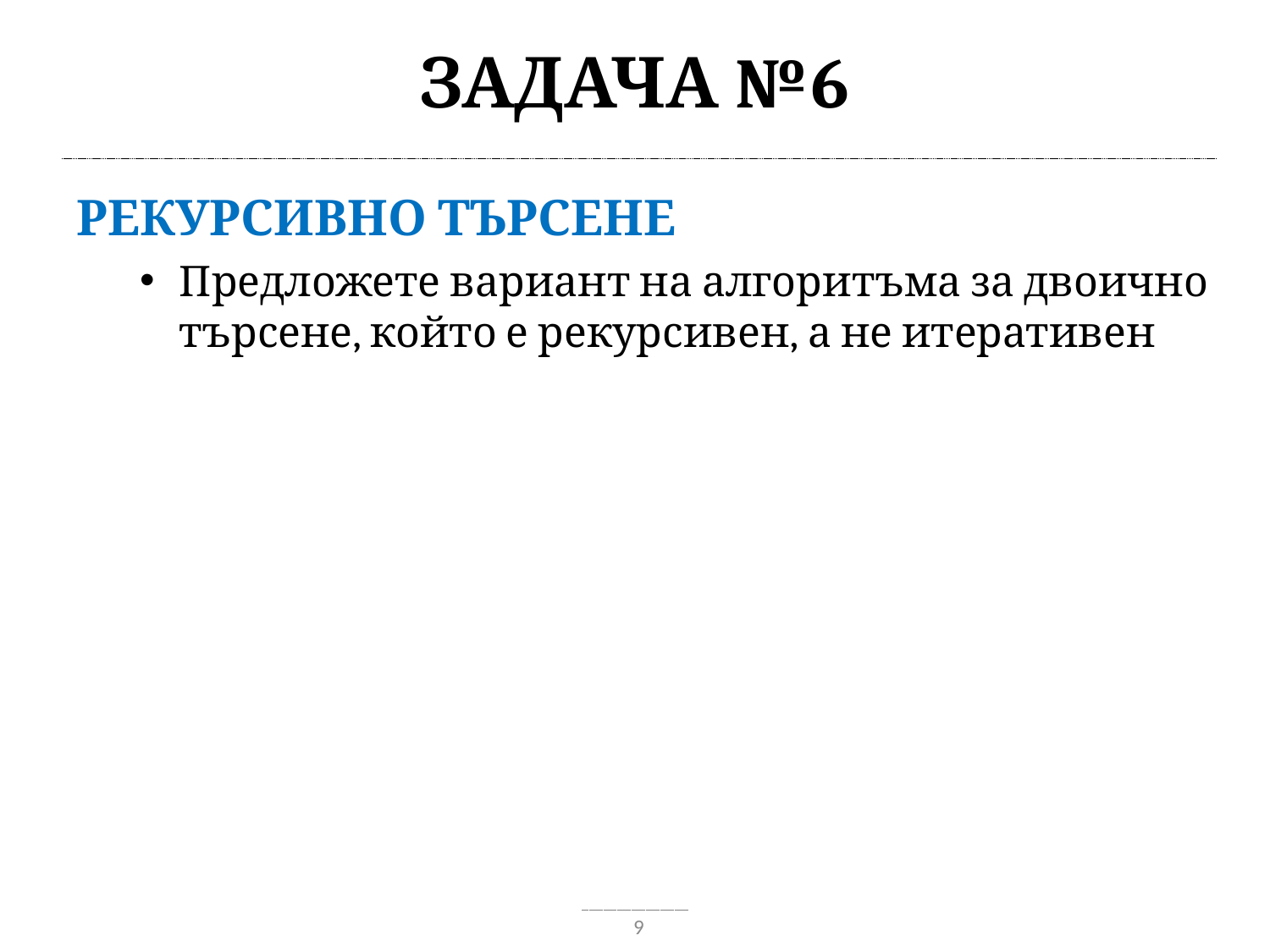

# Задача №6
Рекурсивно търсене
Предложете вариант на алгоритъма за двоично търсене, който е рекурсивен, а не итеративен
9